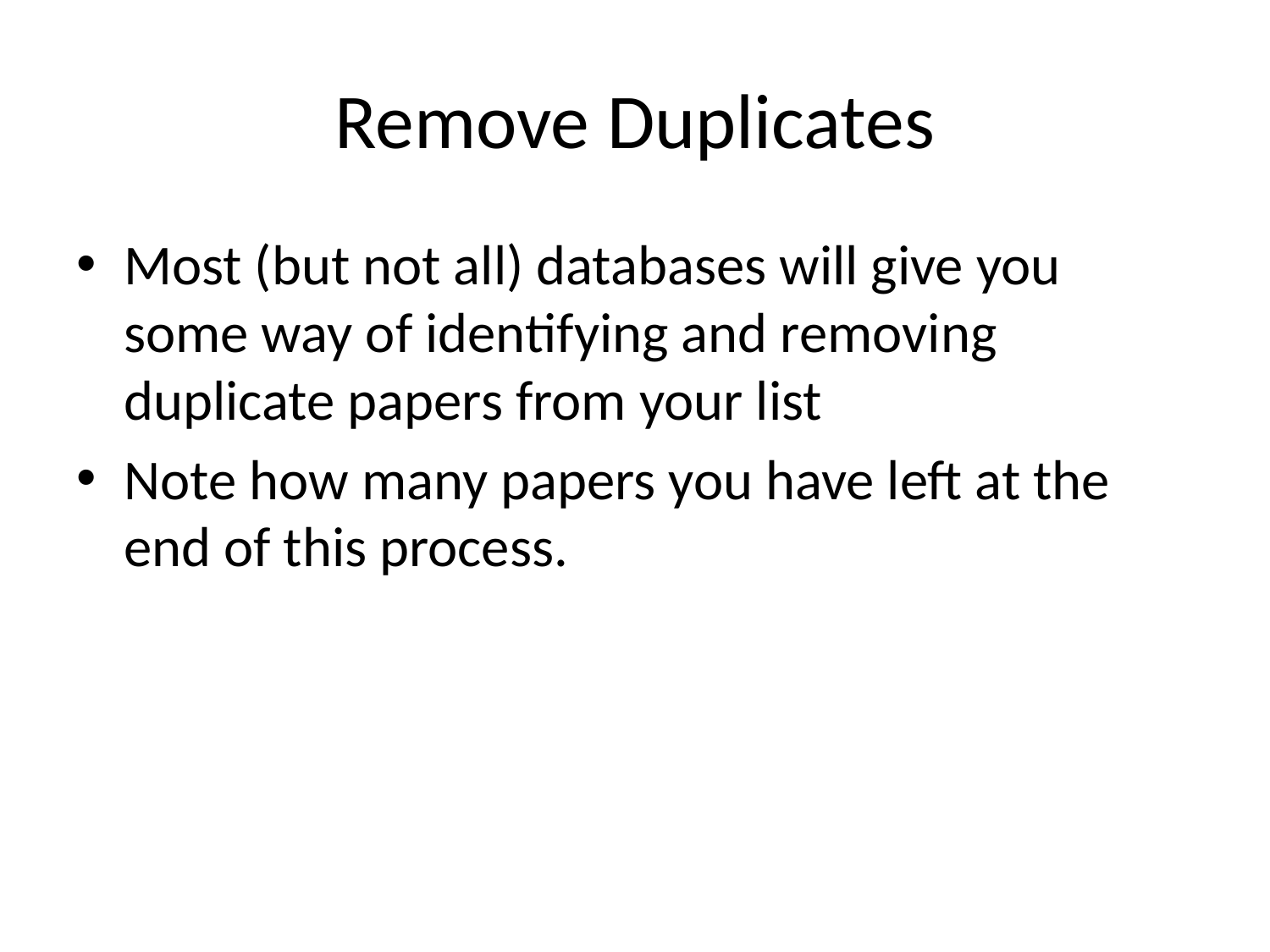

# Remove Duplicates
Most (but not all) databases will give you some way of identifying and removing duplicate papers from your list
Note how many papers you have left at the end of this process.